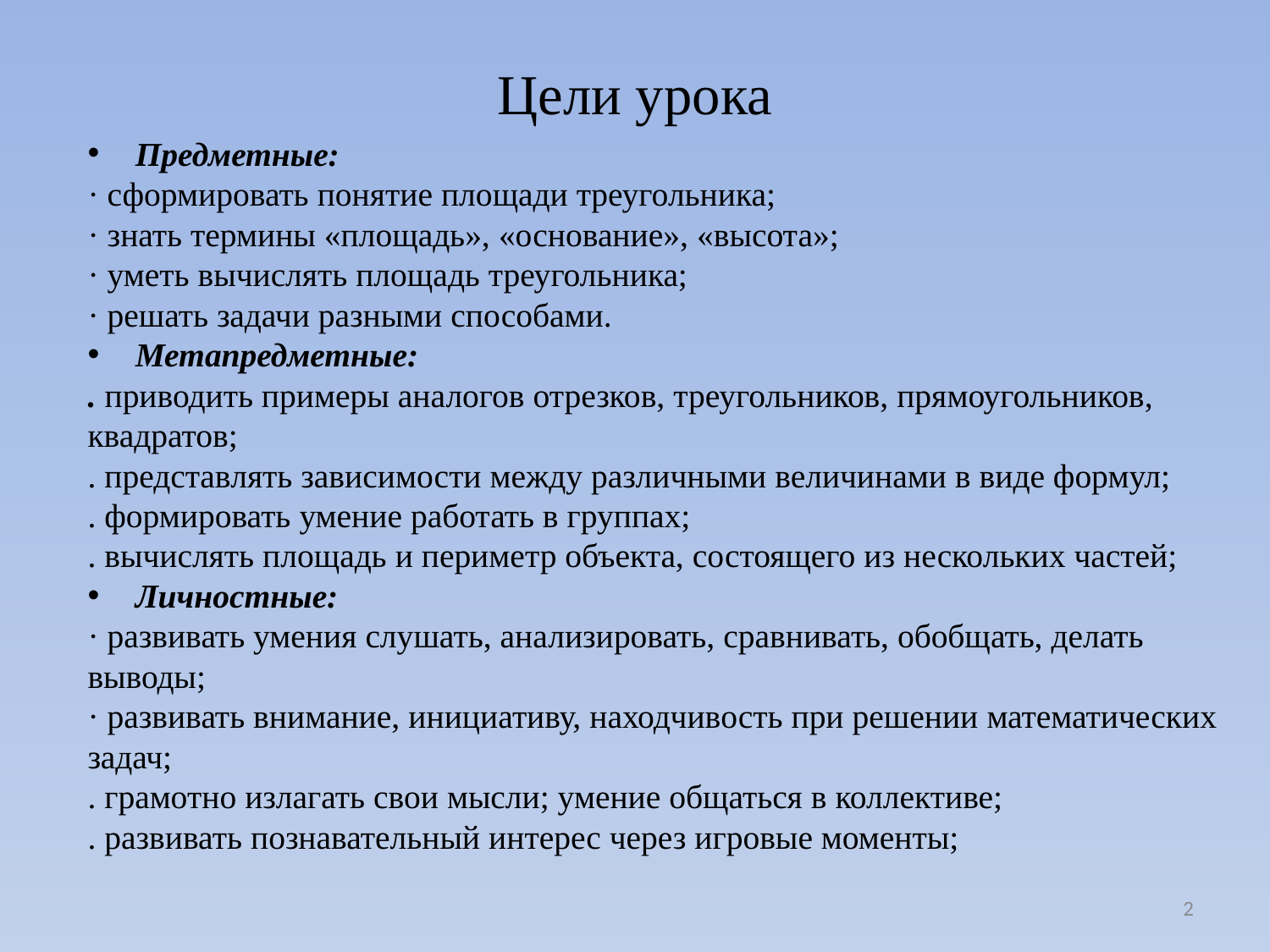

# Цели урока
Предметные:
· сформировать понятие площади треугольника;
· знать термины «площадь», «основание», «высота»;
· уметь вычислять площадь треугольника;
· решать задачи разными способами.
Метапредметные:
. приводить примеры аналогов отрезков, треугольников, прямоугольников, квадратов;
. представлять зависимости между различными величинами в виде формул;
. формировать умение работать в группах;
. вычислять площадь и периметр объекта, состоящего из нескольких частей;
Личностные:
· развивать умения слушать, анализировать, сравнивать, обобщать, делать выводы;
· развивать внимание, инициативу, находчивость при решении математических задач;
. грамотно излагать свои мысли; умение общаться в коллективе;
. развивать познавательный интерес через игровые моменты;

2